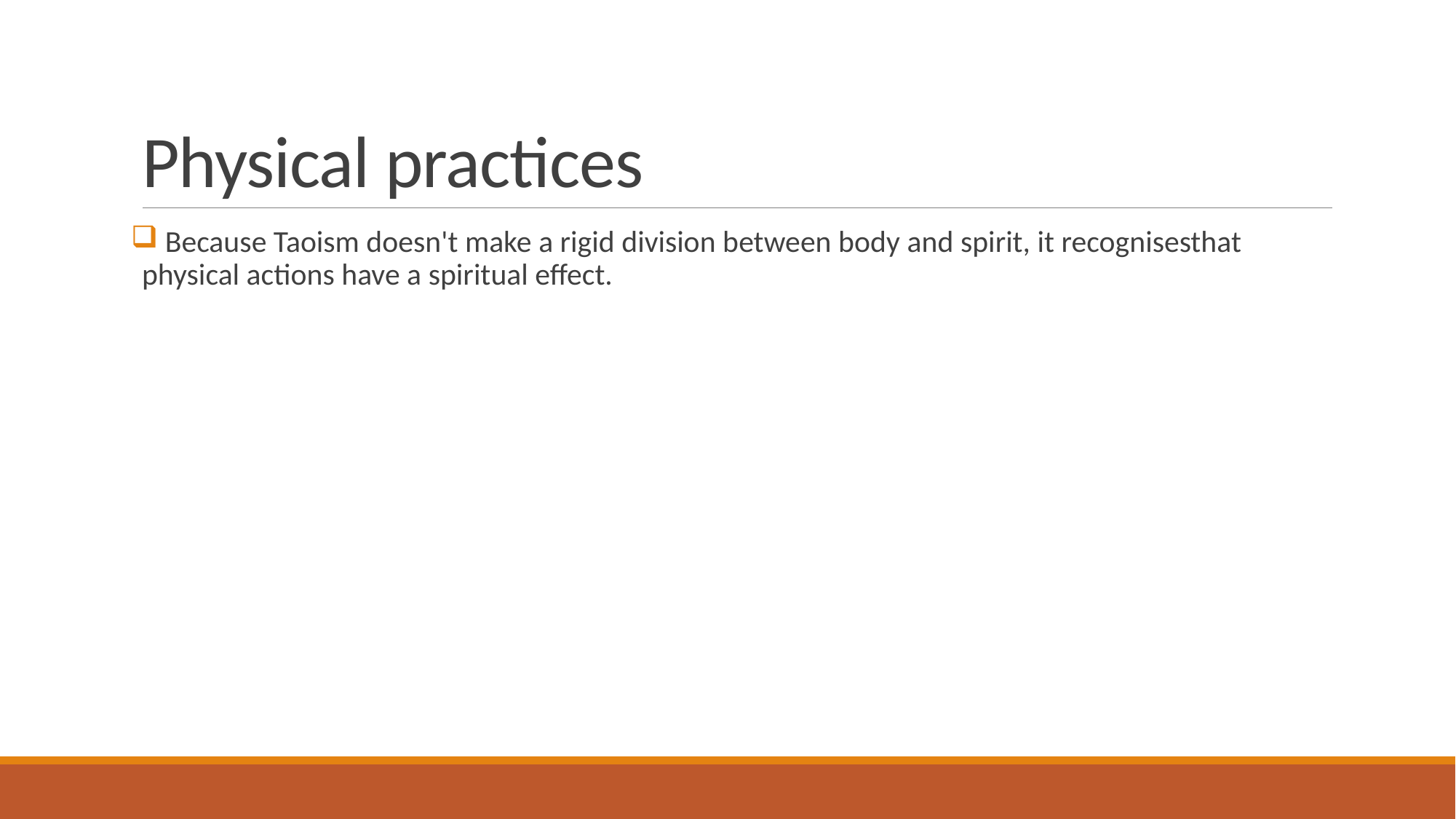

# Physical practices
 Because Taoism doesn't make a rigid division between body and spirit, it recognisesthat physical actions have a spiritual effect.